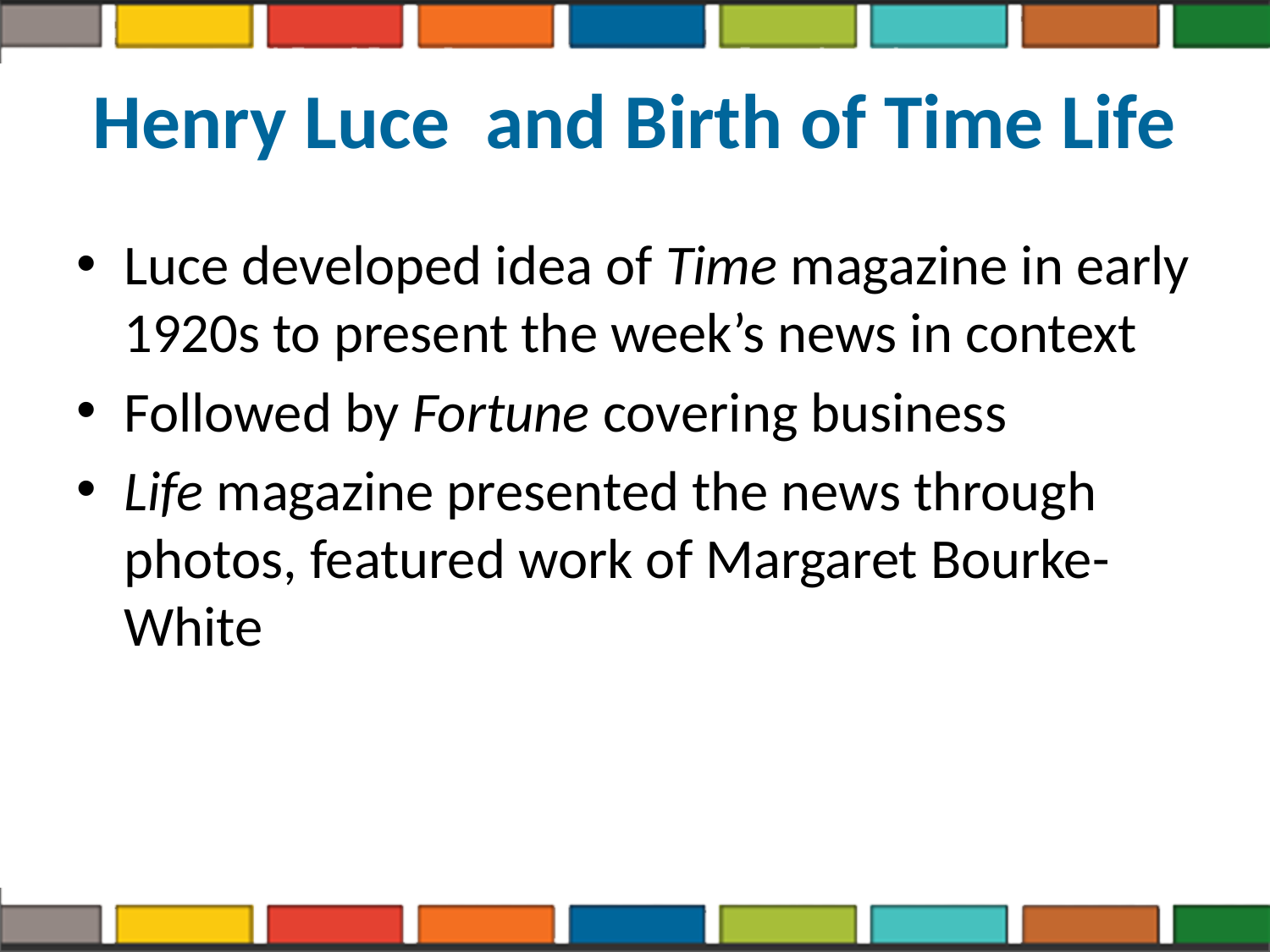

# Henry Luce  and Birth of Time Life
Luce developed idea of Time magazine in early 1920s to present the week’s news in context
Followed by Fortune covering business
Life magazine presented the news through photos, featured work of Margaret Bourke-White